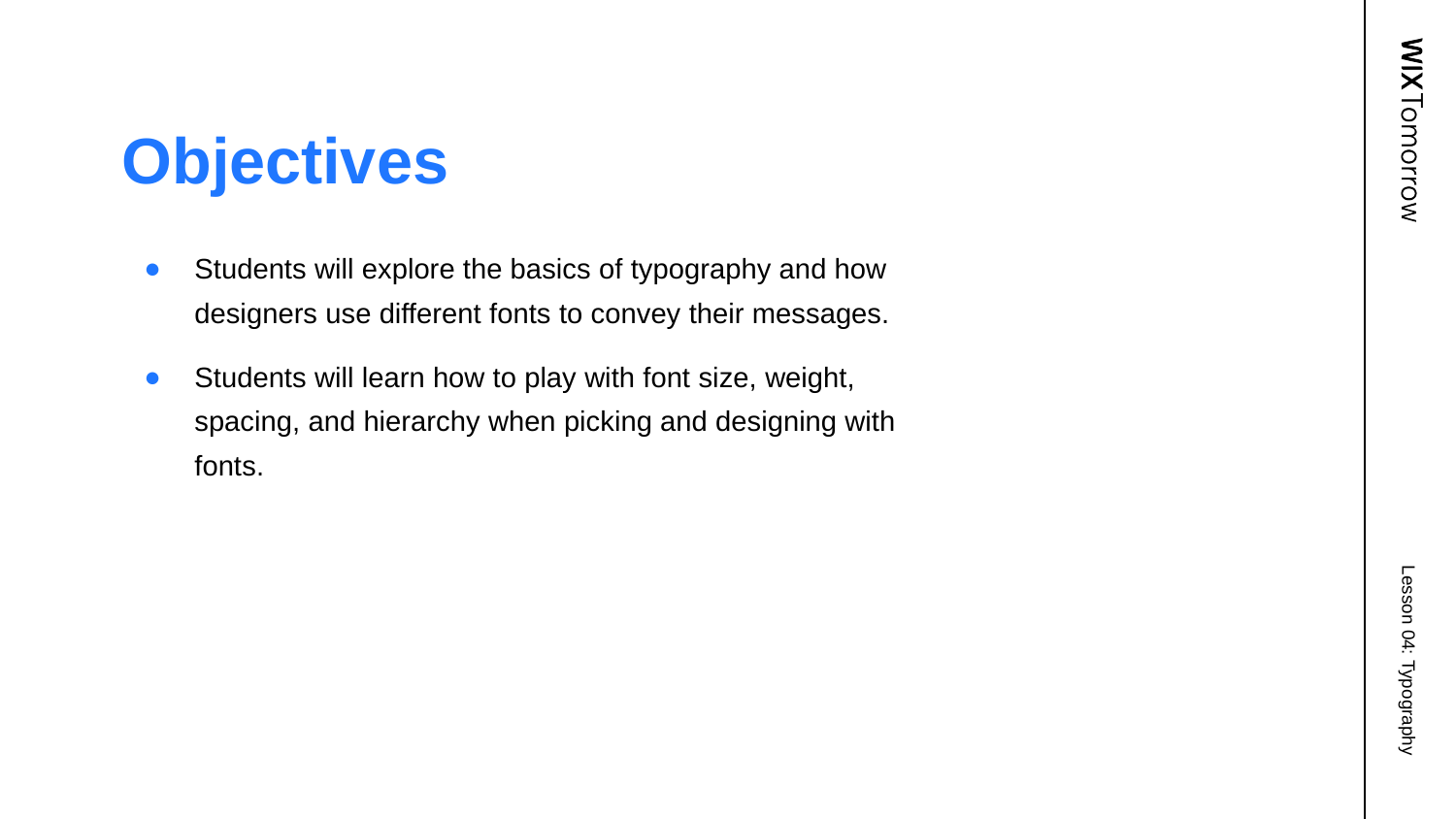

# Objectives
Students will explore the basics of typography and how designers use different fonts to convey their messages.
Students will learn how to play with font size, weight, spacing, and hierarchy when picking and designing with fonts.